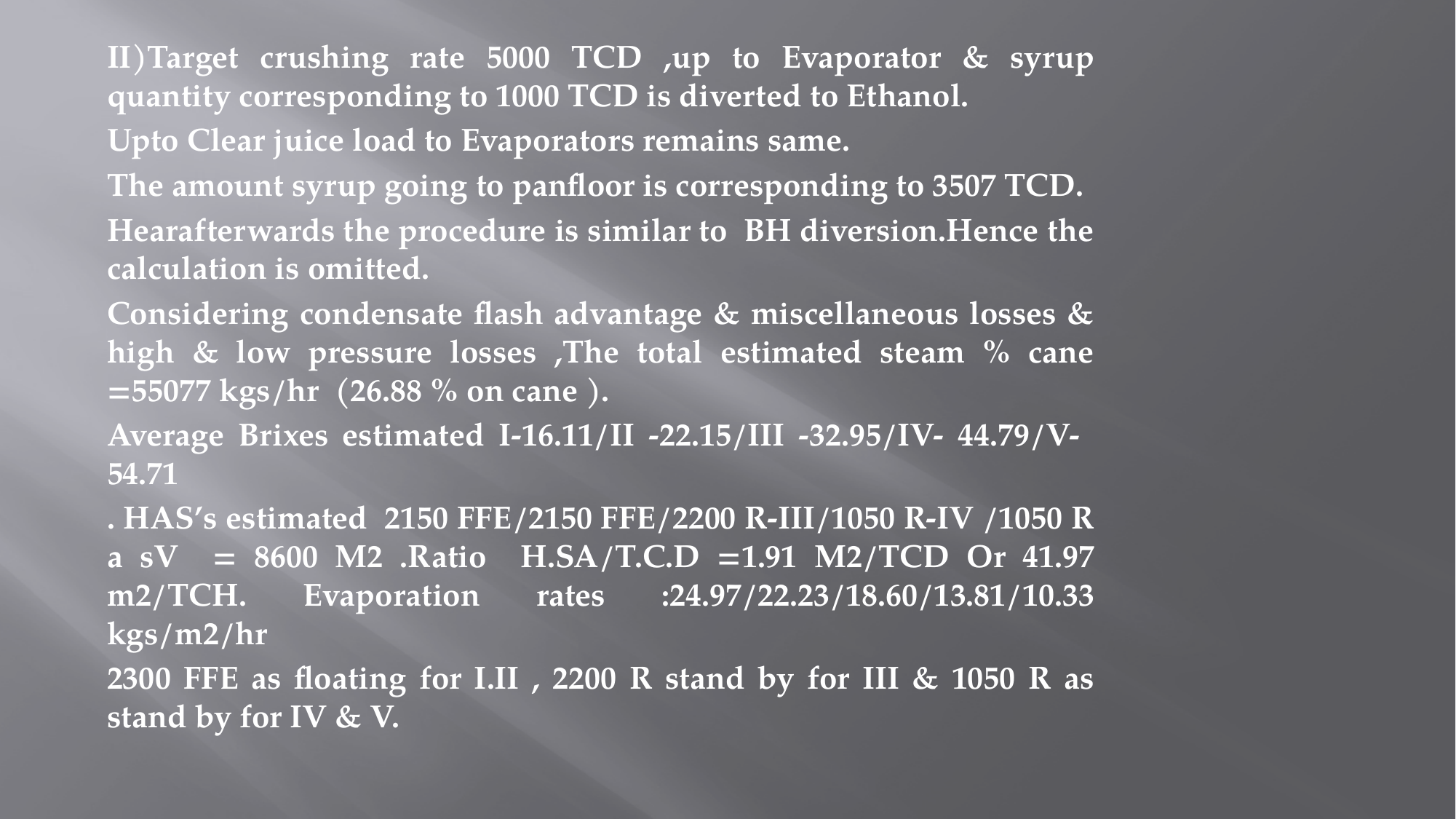

II)Target crushing rate 5000 TCD ,up to Evaporator & syrup quantity corresponding to 1000 TCD is diverted to Ethanol.
Upto Clear juice load to Evaporators remains same.
The amount syrup going to panfloor is corresponding to 3507 TCD.
Hearafterwards the procedure is similar to  BH diversion.Hence the calculation is omitted.
Considering condensate flash advantage & miscellaneous losses & high & low pressure losses ,The total estimated steam % cane =55077 kgs/hr  (26.88 % on cane ).
Average Brixes estimated I-16.11/II -22.15/III -32.95/IV- 44.79/V-  54.71
. HAS’s estimated  2150 FFE/2150 FFE/2200 R-III/1050 R-IV /1050 R a sV  = 8600 M2 .Ratio  H.SA/T.C.D =1.91 M2/TCD Or 41.97 m2/TCH. Evaporation rates :24.97/22.23/18.60/13.81/10.33 kgs/m2/hr
2300 FFE as floating for I.II , 2200 R stand by for III & 1050 R as stand by for IV & V.